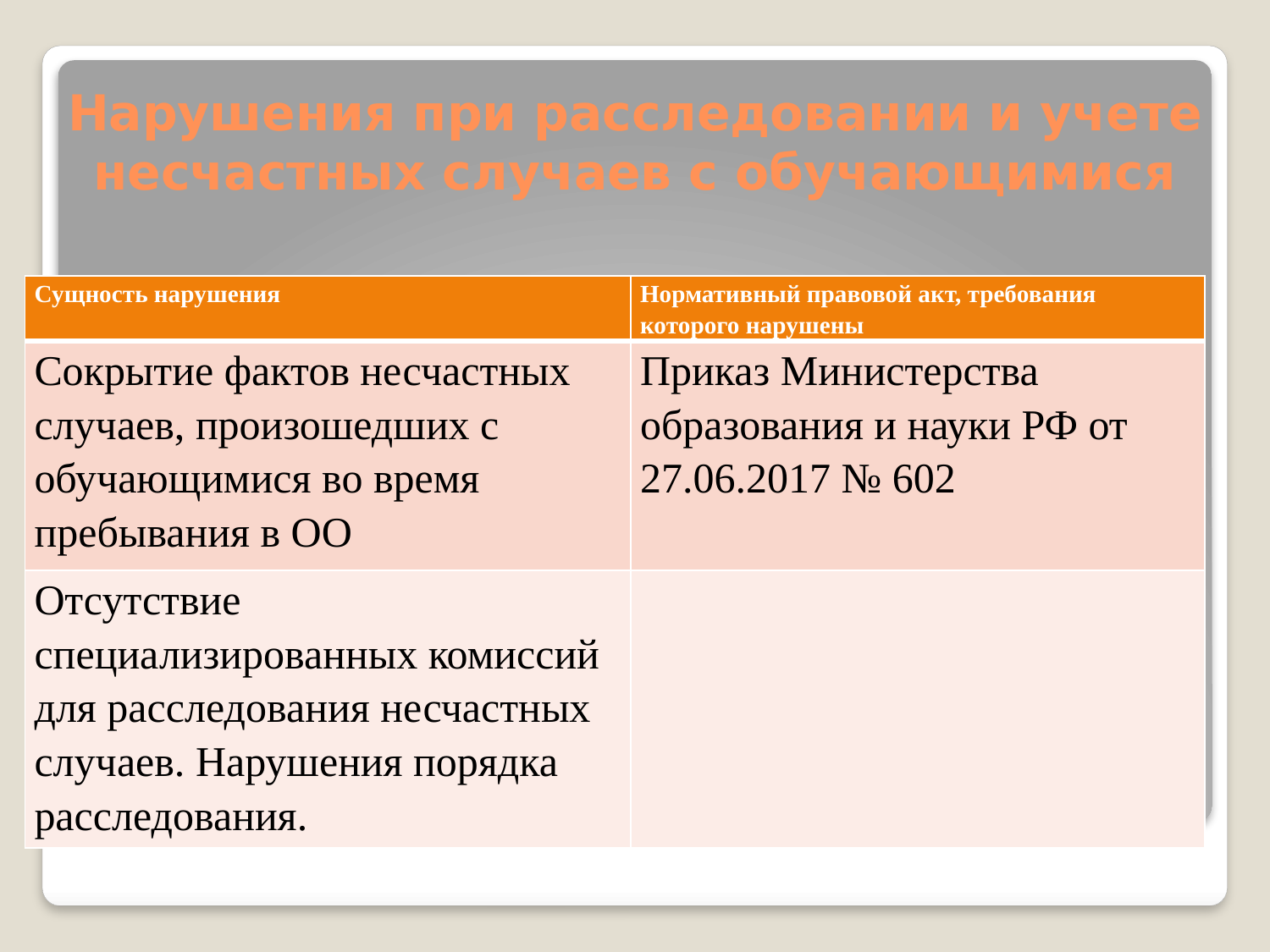

# Нарушения при расследовании и учете несчастных случаев с обучающимися
| Сущность нарушения | Нормативный правовой акт, требования которого нарушены |
| --- | --- |
| Сокрытие фактов несчастных случаев, произошедших с обучающимися во время пребывания в ОО | Приказ Министерства образования и науки РФ от 27.06.2017 № 602 |
| Отсутствие специализированных комиссий для расследования несчастных случаев. Нарушения порядка расследования. |  |